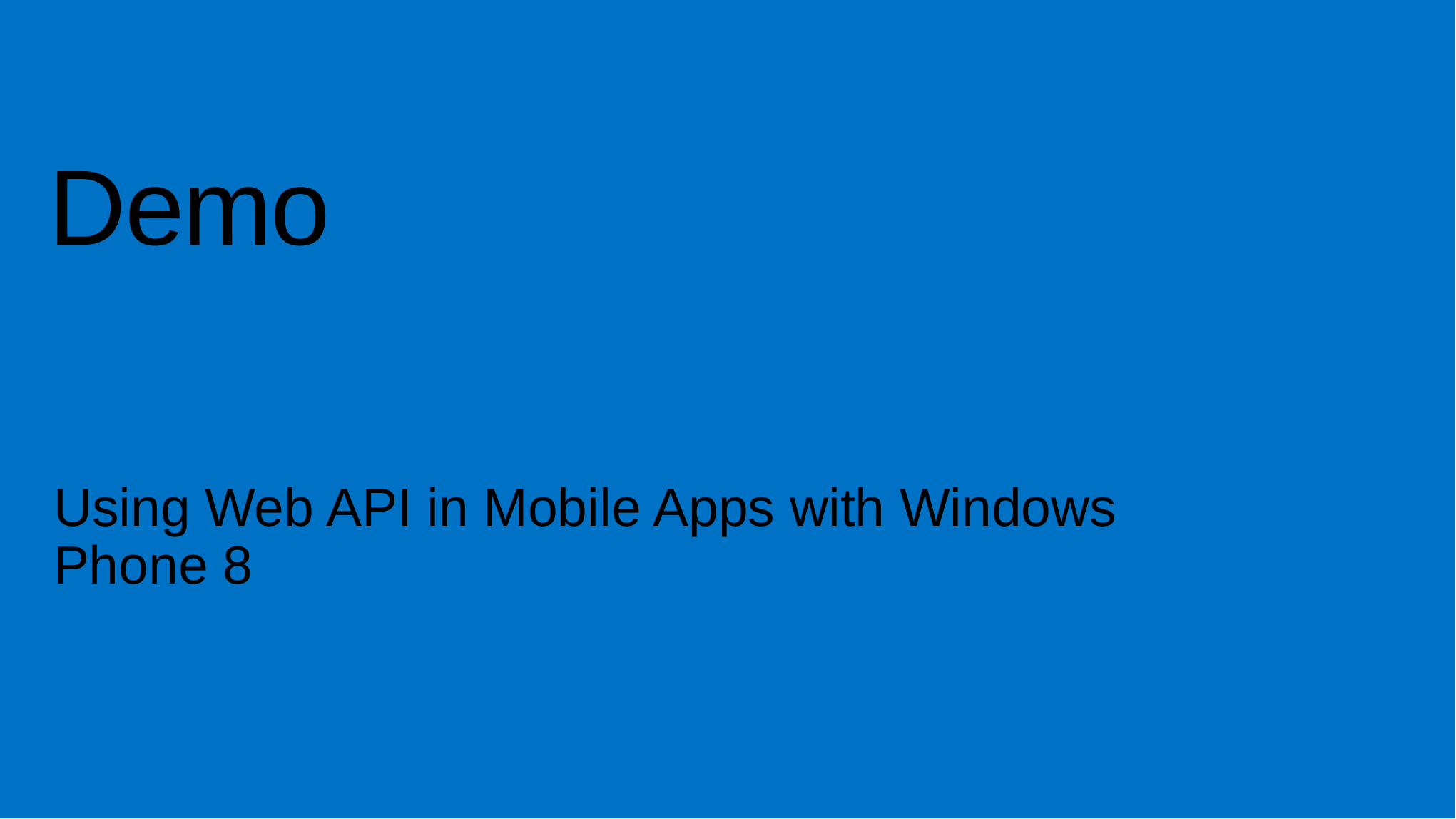

# Demo
Using Web API in Mobile Apps with Windows Phone 8